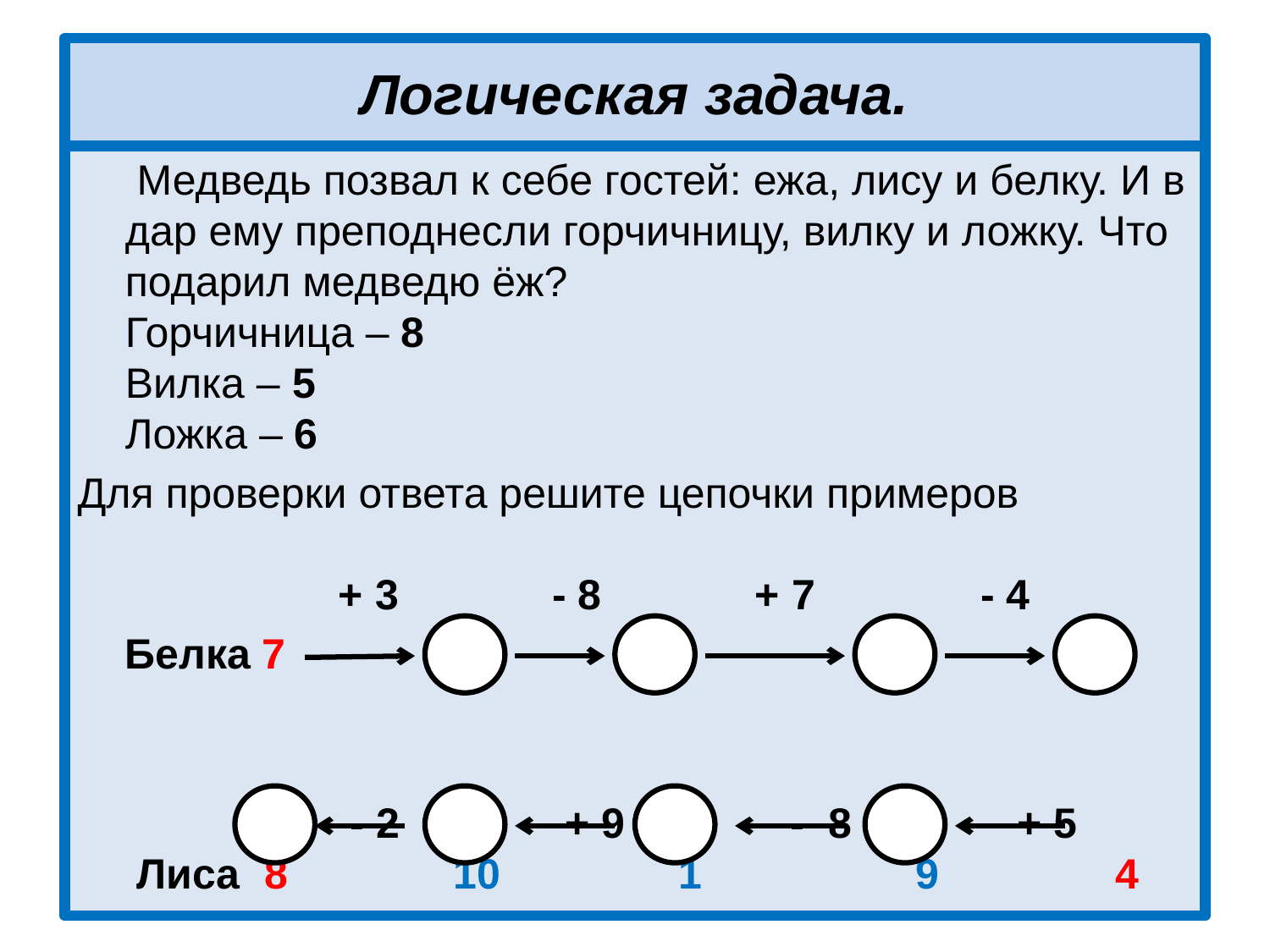

# Логическая задача.
     Медведь позвал к себе гостей: ежа, лису и белку. И в дар ему преподнесли горчичницу, вилку и ложку. Что подарил медведю ёж?
Горчичница – 8
Вилка – 5
Ложка – 6
Для проверки ответа решите цепочки примеров
                  + 3             - 8             + 7              - 4
    Белка 7             10              2                   9               5

                       - 2              + 9              -  8              + 5           Лиса  8              10               1                  9               4